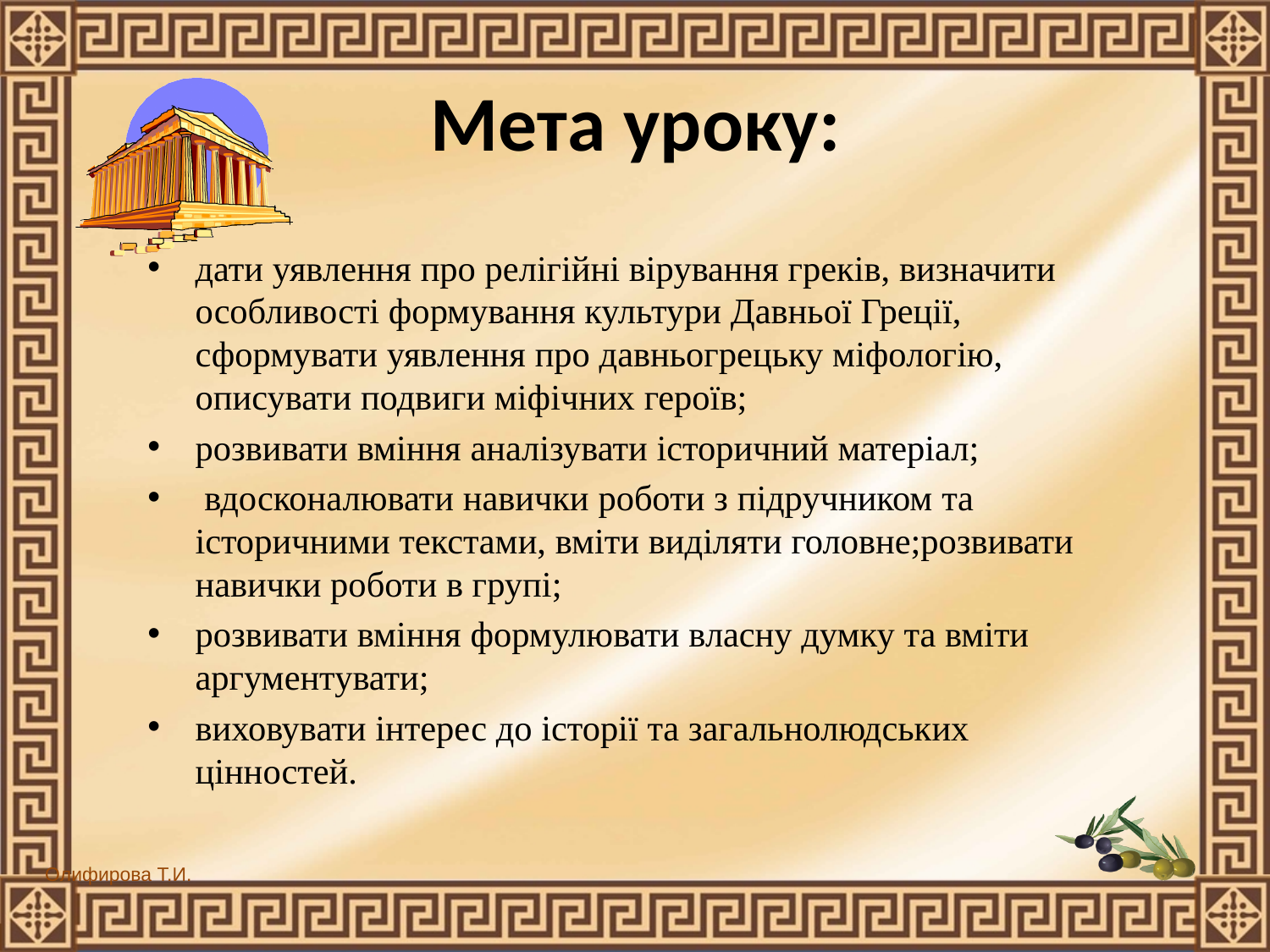

# Мета уроку:

дати уявлення про релігійні вірування греків, визначити особливості формування культури Давньої Греції,  сформувати уявлення про давньогрецьку міфологію, описувати подвиги міфічних героїв;
розвивати вміння аналізувати історичний матеріал;
 вдосконалювати навички роботи з підручником та історичними текстами, вміти виділяти головне;розвивати навички роботи в групі;
розвивати вміння формулювати власну думку та вміти аргументувати;
виховувати інтерес до історії та загальнолюдських цінностей.